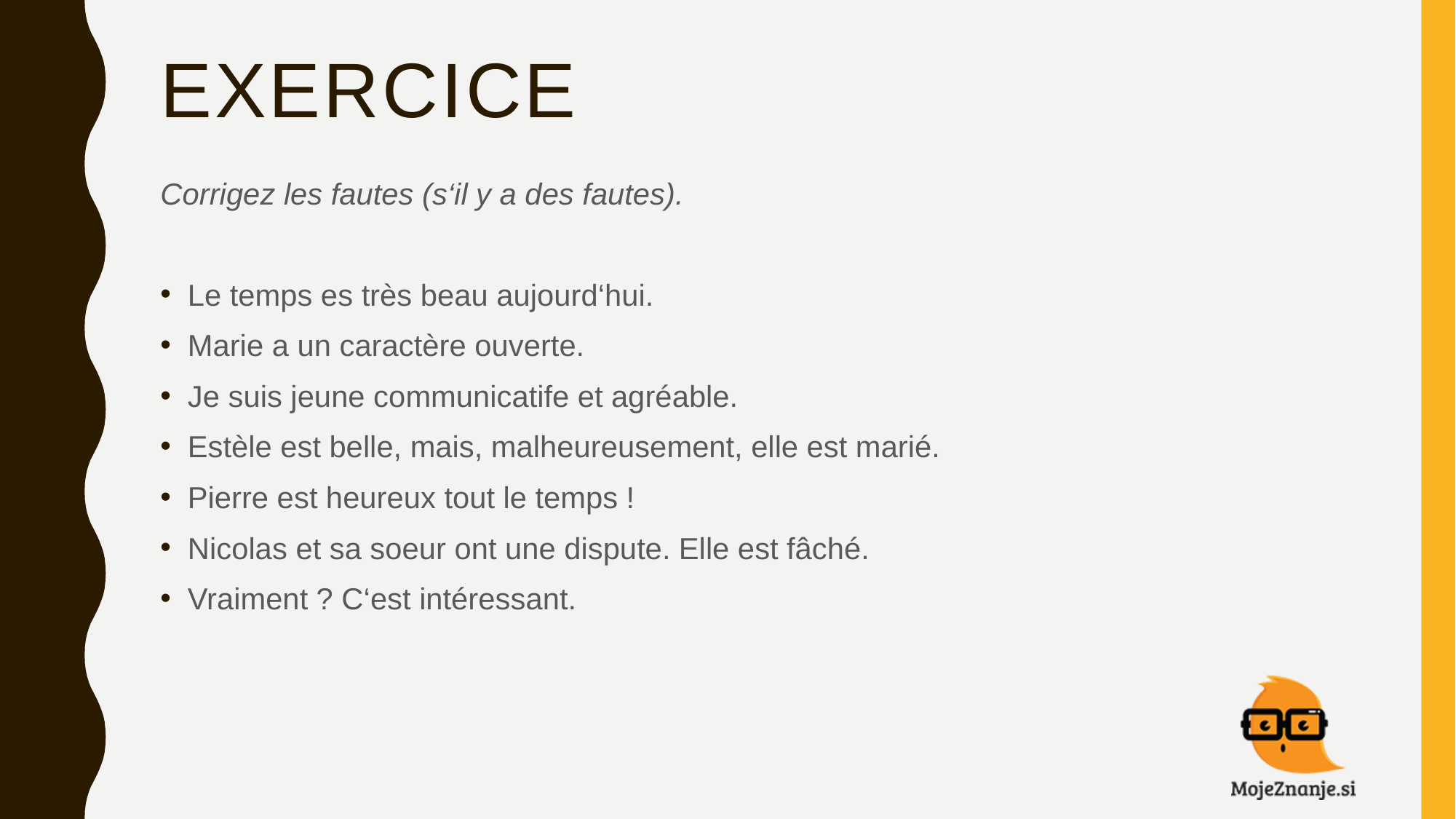

# Exercice
Corrigez les fautes (s‘il y a des fautes).

Le temps es très beau aujourd‘hui.
Marie a un caractère ouverte.
Je suis jeune communicatife et agréable.
Estèle est belle, mais, malheureusement, elle est marié.
Pierre est heureux tout le temps !
Nicolas et sa soeur ont une dispute. Elle est fâché.
Vraiment ? C‘est intéressant.